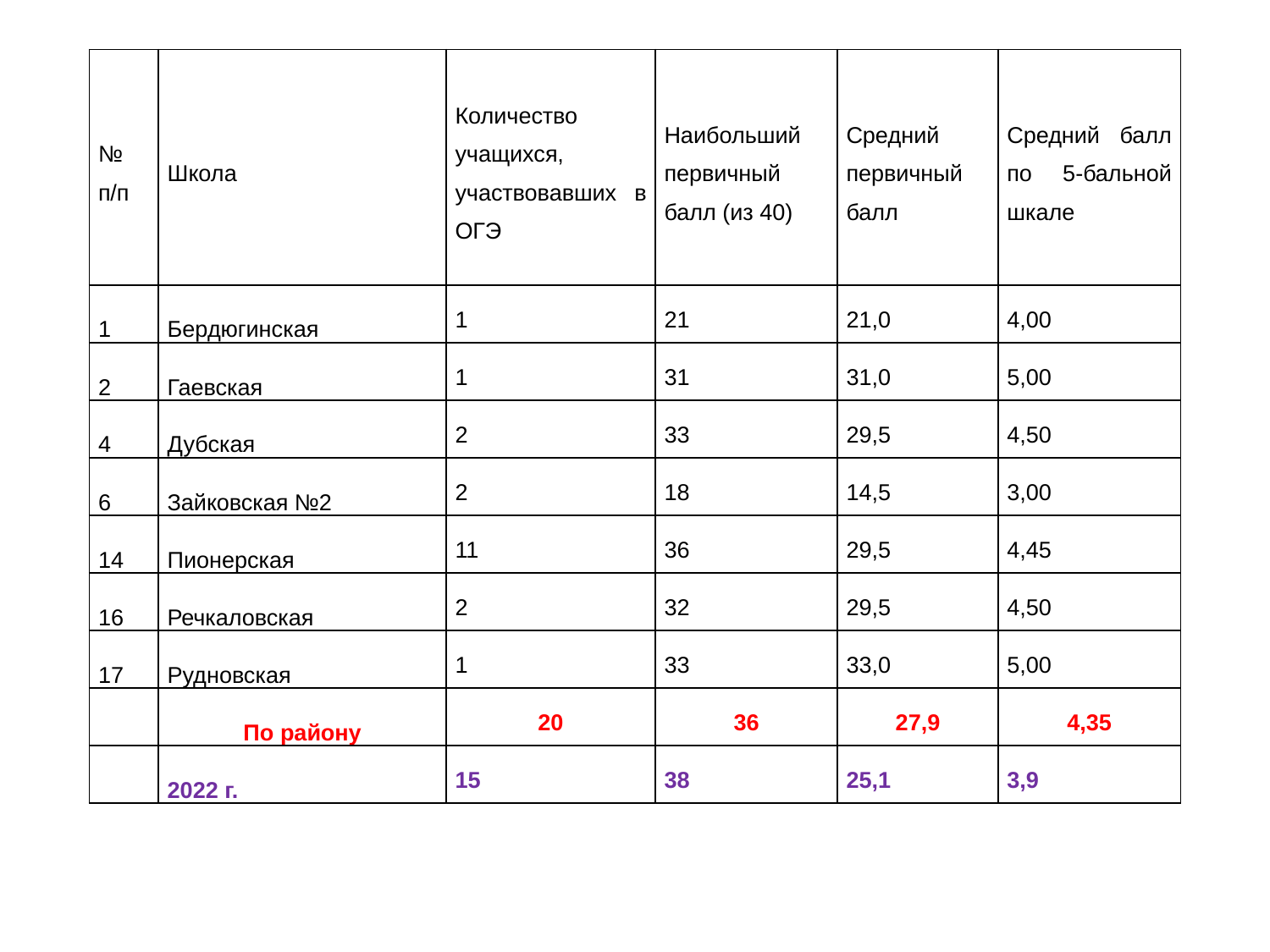

| № п/п | Школа | Количество учащихся, участвовавших в ОГЭ | Наибольший первичный балл (из 40) | Средний первичный балл | Средний балл по 5-бальной шкале |
| --- | --- | --- | --- | --- | --- |
| 1 | Бердюгинская | 1 | 21 | 21,0 | 4,00 |
| 2 | Гаевская | 1 | 31 | 31,0 | 5,00 |
| 4 | Дубская | 2 | 33 | 29,5 | 4,50 |
| 6 | Зайковская №2 | 2 | 18 | 14,5 | 3,00 |
| 14 | Пионерская | 11 | 36 | 29,5 | 4,45 |
| 16 | Речкаловская | 2 | 32 | 29,5 | 4,50 |
| 17 | Рудновская | 1 | 33 | 33,0 | 5,00 |
|  | По району | 20 | 36 | 27,9 | 4,35 |
|  | 2022 г. | 15 | 38 | 25,1 | 3,9 |